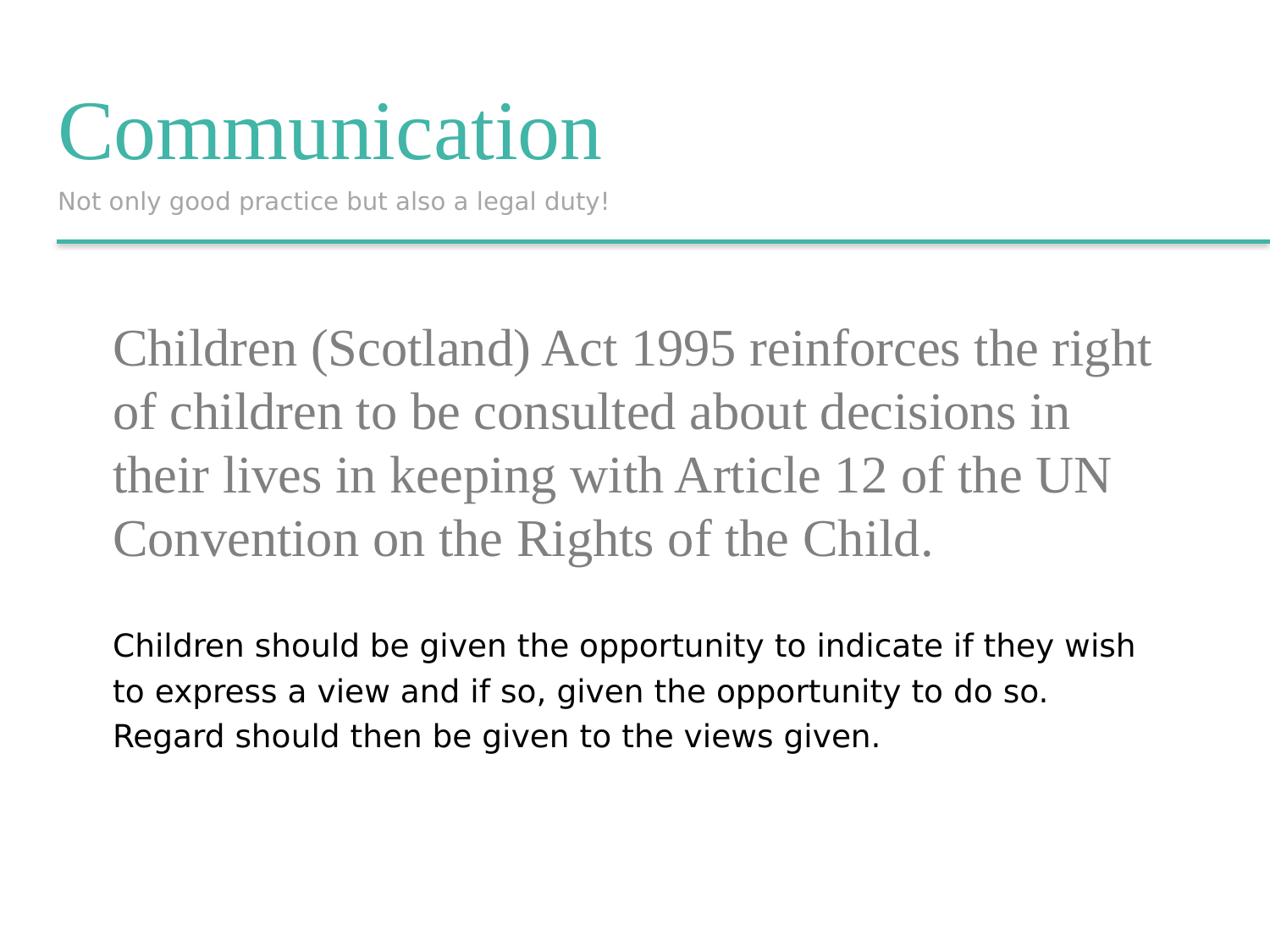

Communication
Not only good practice but also a legal duty!
Children (Scotland) Act 1995 reinforces the right of children to be consulted about decisions in their lives in keeping with Article 12 of the UN Convention on the Rights of the Child.

Children should be given the opportunity to indicate if they wish to express a view and if so, given the opportunity to do so. Regard should then be given to the views given.

Impact on child
Feels valued
Feels like a partner in mutual endeavour
Has a better chance of making friends and feeling less isolated, passive and frustrated